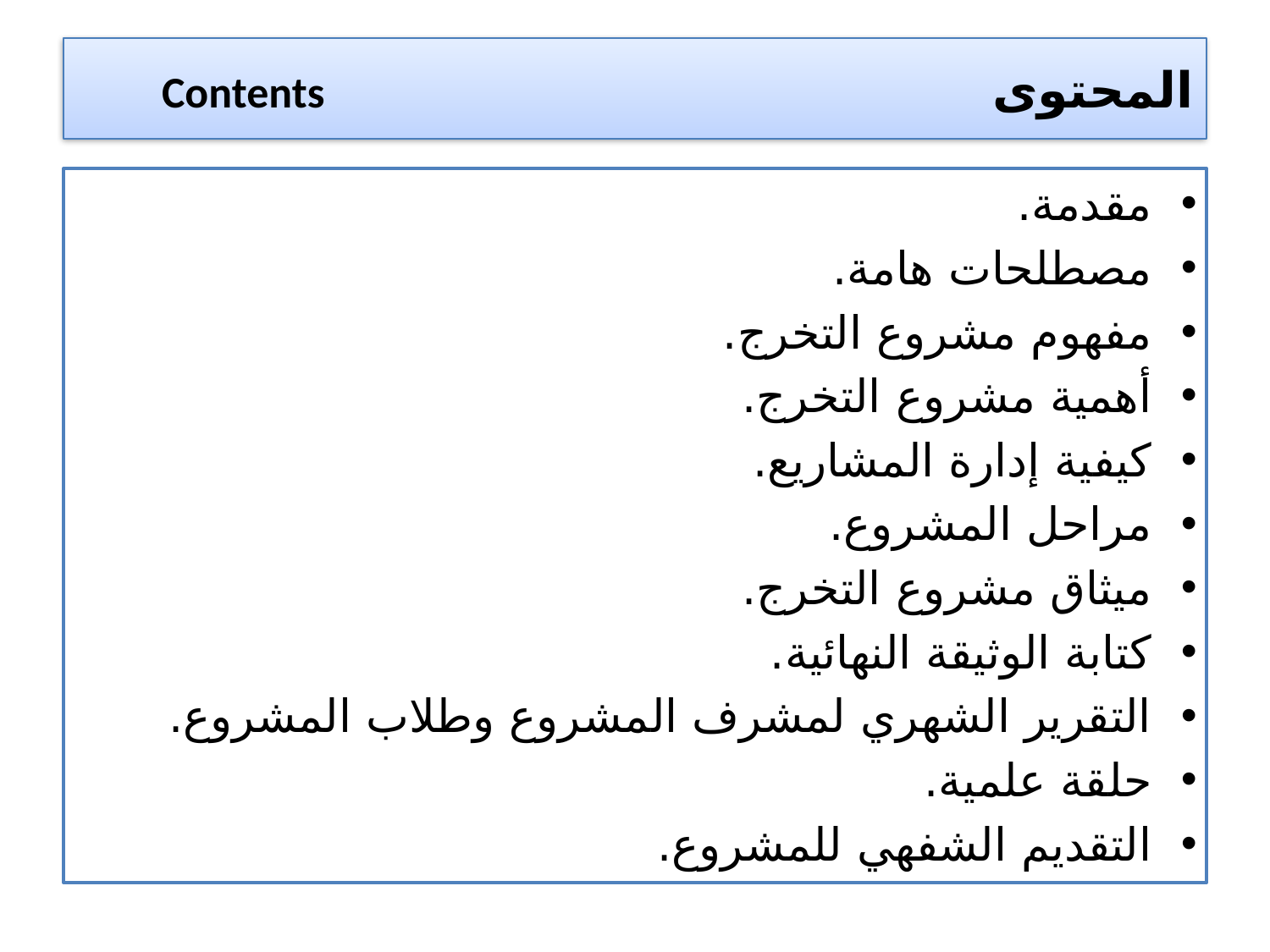

# المحتوى                        		                  Contents
مقدمة.
مصطلحات هامة.
مفهوم مشروع التخرج.
أهمية مشروع التخرج.
كيفية إدارة المشاريع.
مراحل المشروع.
ميثاق مشروع التخرج.
كتابة الوثيقة النهائية.
التقرير الشهري لمشرف المشروع وطلاب المشروع.
حلقة علمية.
التقديم الشفهي للمشروع.